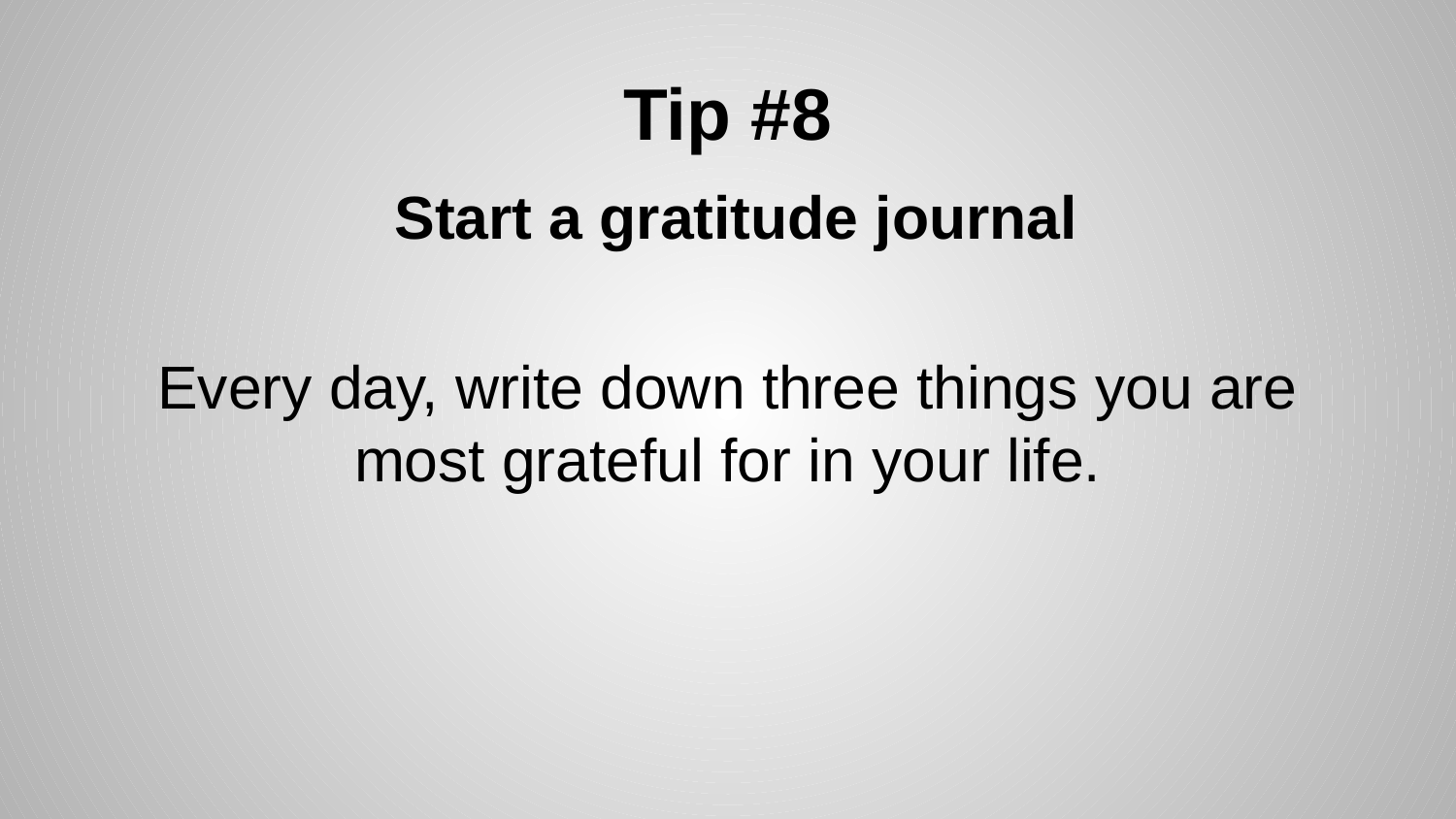

# Tip #8

 Start a gratitude journal

Every day, write down three things you are most grateful for in your life.